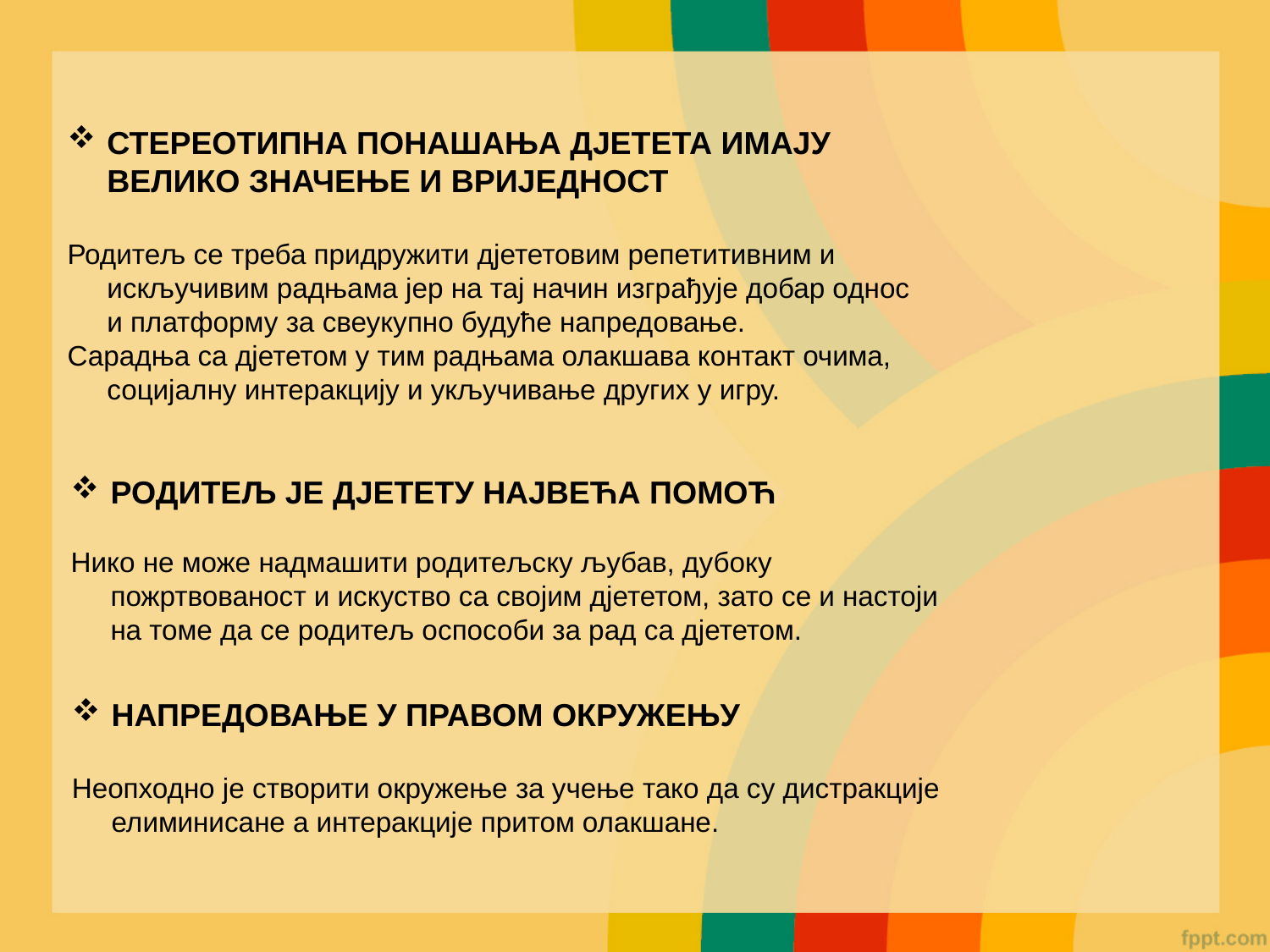

СТЕРЕОТИПНА ПОНАШАЊА ДЈЕТЕТА ИМАЈУ ВЕЛИКО ЗНАЧЕЊЕ И ВРИЈЕДНОСТ

Родитељ се треба придружити дјететовим репетитивним и искључивим радњама јер на тај начин изграђује добар однос и платформу за свеукупно будуће напредовање.
Сарадња са дјететом у тим радњама олакшава контакт очима, социјалну интеракцију и укључивање других у игру.
РОДИТЕЉ ЈЕ ДЈЕТЕТУ НАЈВЕЋА ПОМОЋ

Нико не може надмашити родитељску љубав, дубоку пожртвованост и искуство са својим дјететом, зато се и настоји на томе да се родитељ оспособи за рад са дјететом.

НАПРЕДОВАЊЕ У ПРАВОМ ОКРУЖЕЊУ

Неопходно је створити окружење за учење тако да су дистракције елиминисане а интеракције притом олакшане.